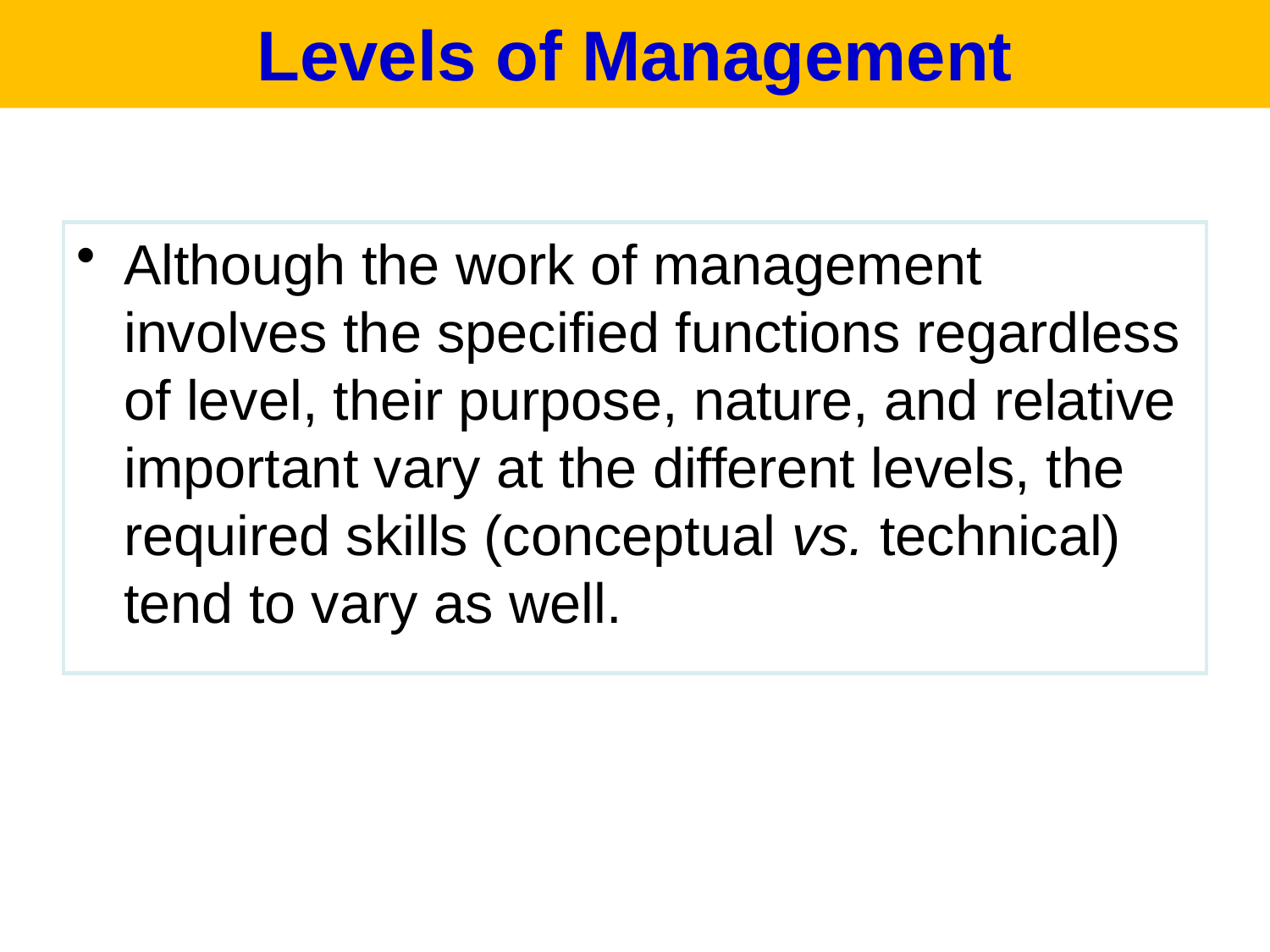

Levels of Management
Although the work of management involves the specified functions regardless of level, their purpose, nature, and relative important vary at the different levels, the required skills (conceptual vs. technical) tend to vary as well.